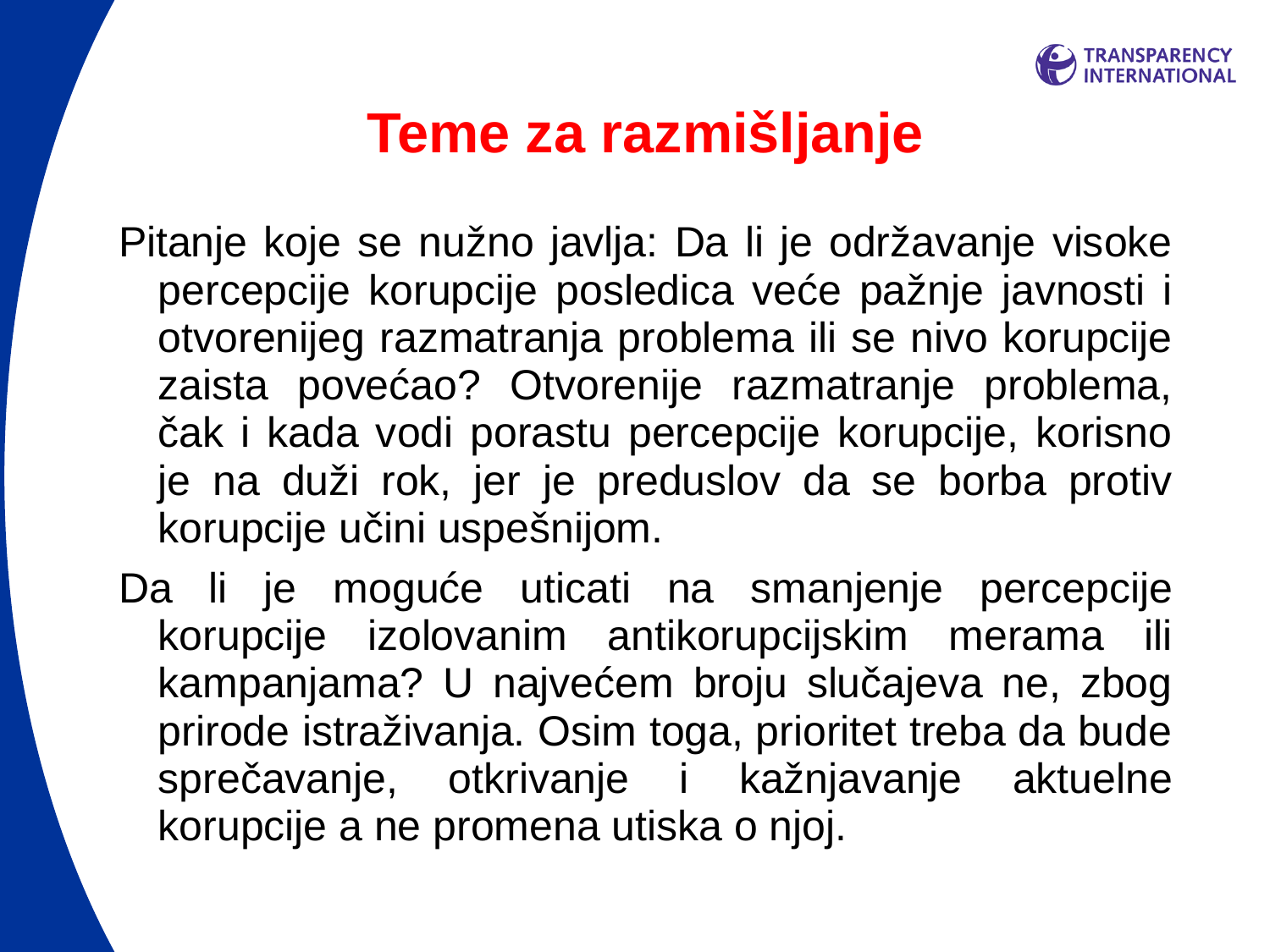

# Teme za razmišljanje
Pitanje koje se nužno javlja: Da li je održavanje visoke percepcije korupcije posledica veće pažnje javnosti i otvorenijeg razmatranja problema ili se nivo korupcije zaista povećao? Otvorenije razmatranje problema, čak i kada vodi porastu percepcije korupcije, korisno je na duži rok, jer je preduslov da se borba protiv korupcije učini uspešnijom.
Da li je moguće uticati na smanjenje percepcije korupcije izolovanim antikorupcijskim merama ili kampanjama? U najvećem broju slučajeva ne, zbog prirode istraživanja. Osim toga, prioritet treba da bude sprečavanje, otkrivanje i kažnjavanje aktuelne korupcije a ne promena utiska o njoj.